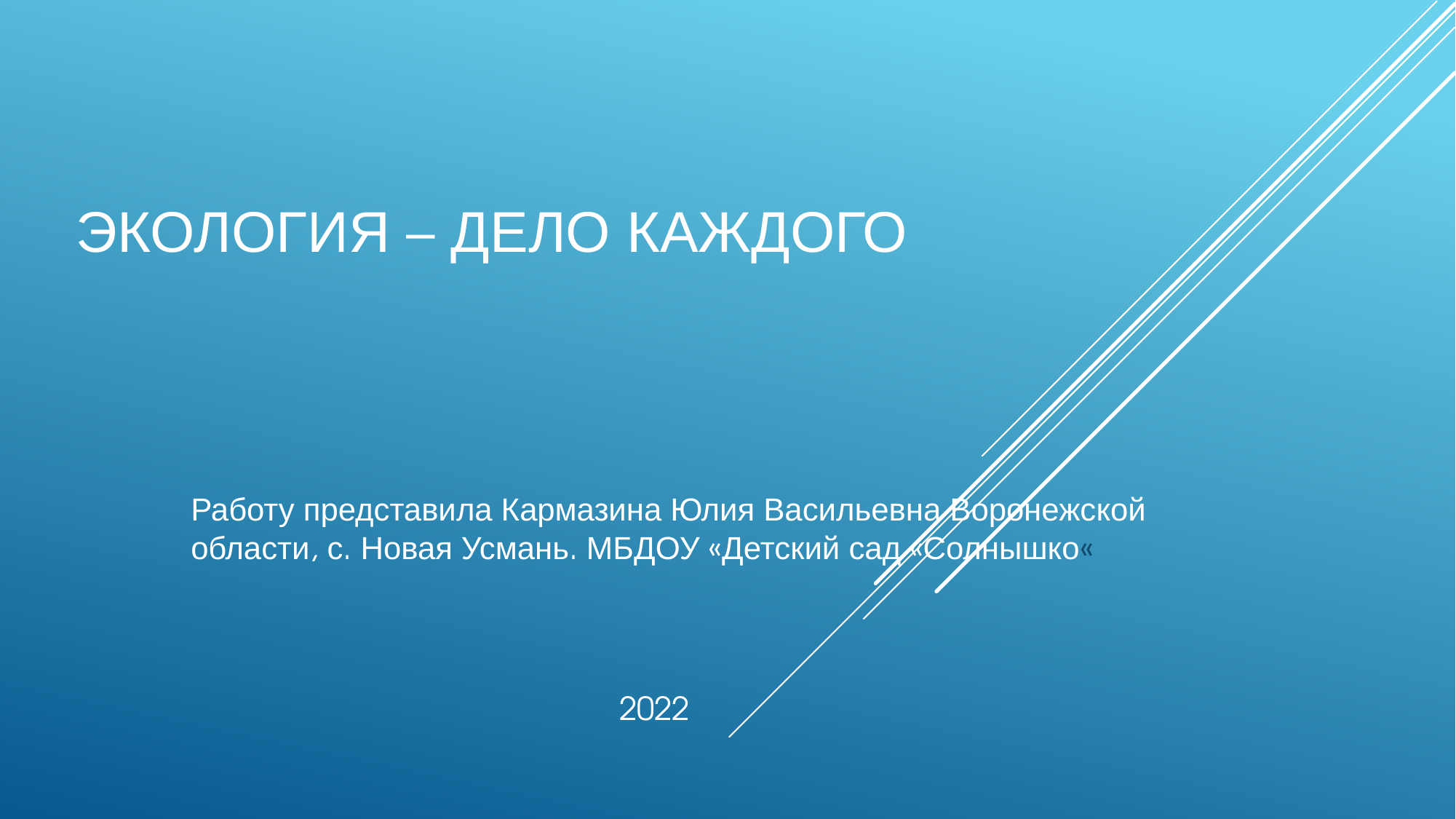

# Экология – дело каждого
Работу представила Кармазина Юлия Васильевна Воронежской области, с. Новая Усмань. МБДОУ «Детский сад «Солнышко«

2022